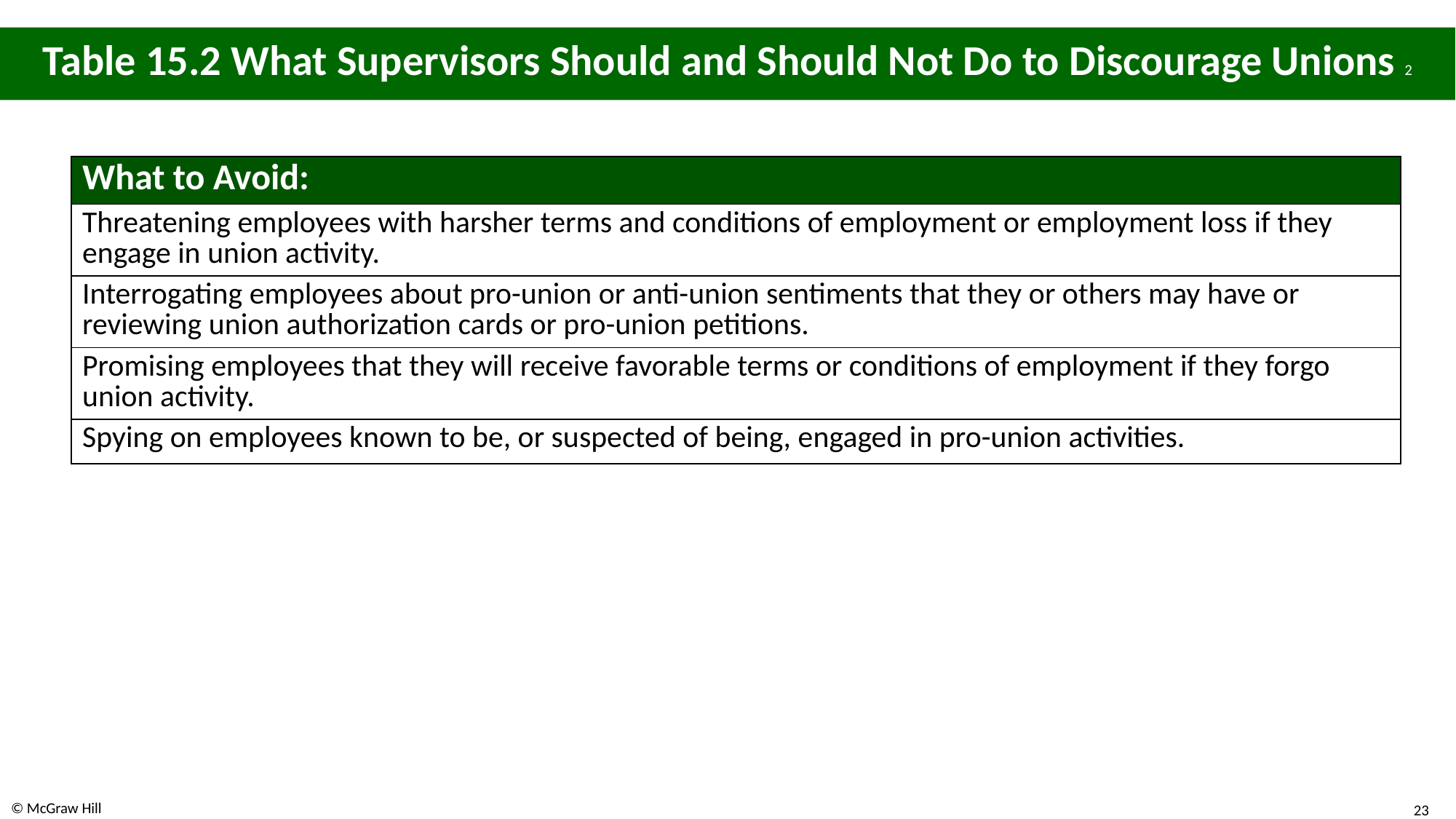

# Table 15.2 What Supervisors Should and Should Not Do to Discourage Unions 2
| What to Avoid: |
| --- |
| Threatening employees with harsher terms and conditions of employment or employment loss if they engage in union activity. |
| Interrogating employees about pro-union or anti-union sentiments that they or others may have or reviewing union authorization cards or pro-union petitions. |
| Promising employees that they will receive favorable terms or conditions of employment if they forgo union activity. |
| Spying on employees known to be, or suspected of being, engaged in pro-union activities. |